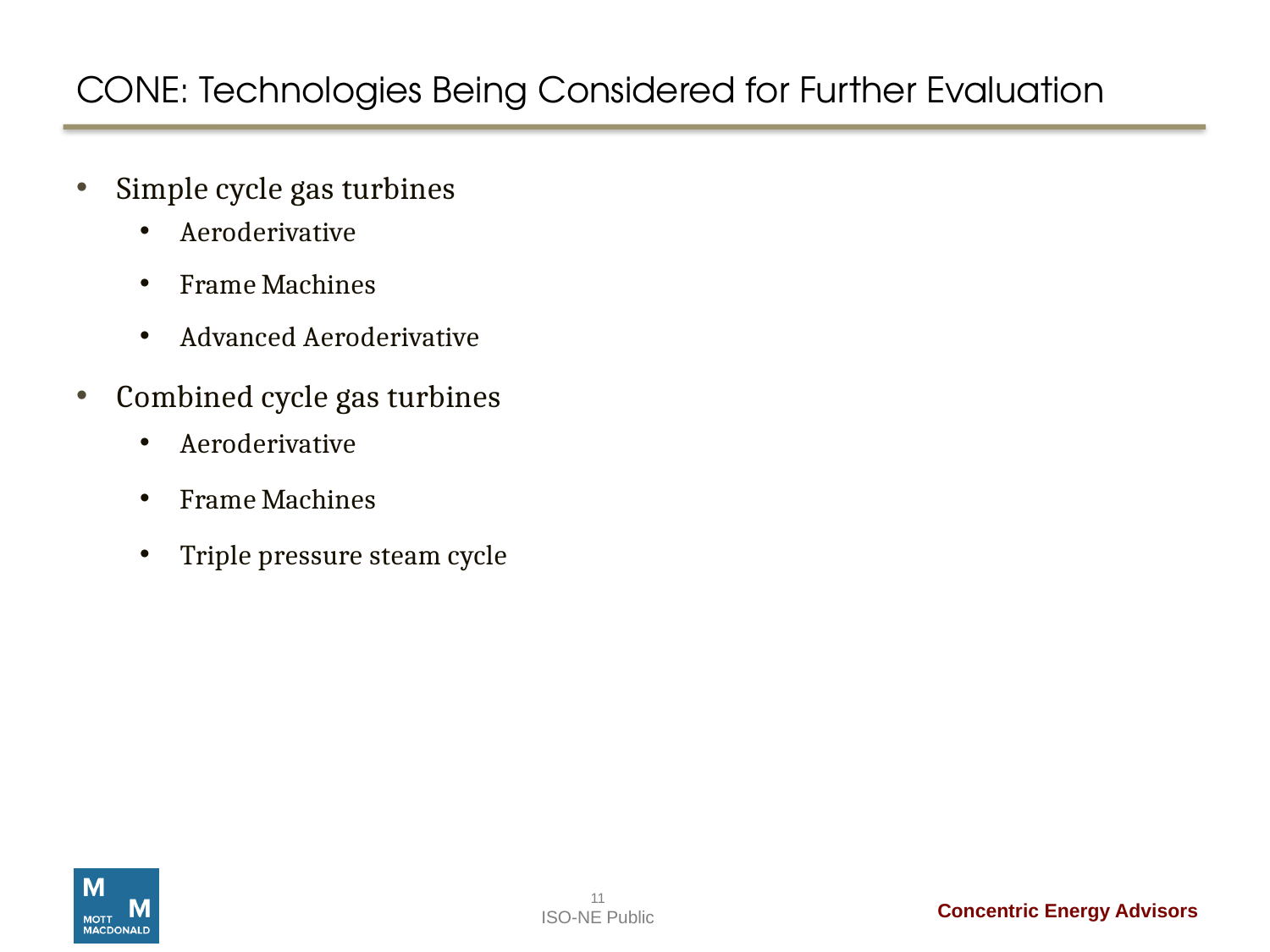

# CONE: Technologies Being Considered for Further Evaluation
Simple cycle gas turbines
Aeroderivative
Frame Machines
Advanced Aeroderivative
Combined cycle gas turbines
Aeroderivative
Frame Machines
Triple pressure steam cycle